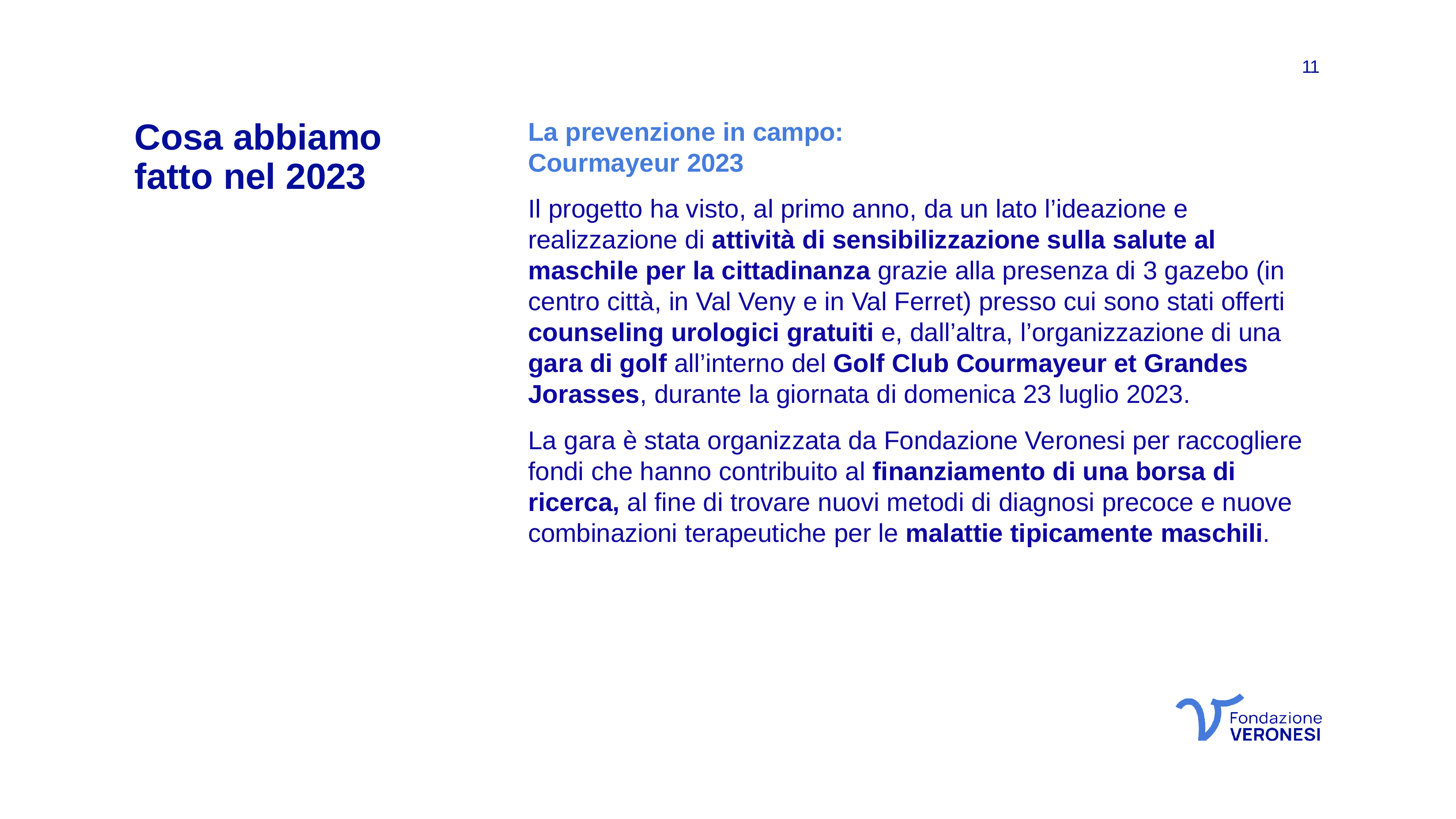

11
# Cosa abbiamo fatto nel 2023
La prevenzione in campo:
Courmayeur 2023
Il progetto ha visto, al primo anno, da un lato l’ideazione e realizzazione di attività di sensibilizzazione sulla salute al maschile per la cittadinanza grazie alla presenza di 3 gazebo (in centro città, in Val Veny e in Val Ferret) presso cui sono stati offerti counseling urologici gratuiti e, dall’altra, l’organizzazione di una gara di golf all’interno del Golf Club Courmayeur et Grandes Jorasses, durante la giornata di domenica 23 luglio 2023.
La gara è stata organizzata da Fondazione Veronesi per raccogliere fondi che hanno contribuito al finanziamento di una borsa di ricerca, al fine di trovare nuovi metodi di diagnosi precoce e nuove combinazioni terapeutiche per le malattie tipicamente maschili.
fondazioneveronesi.it